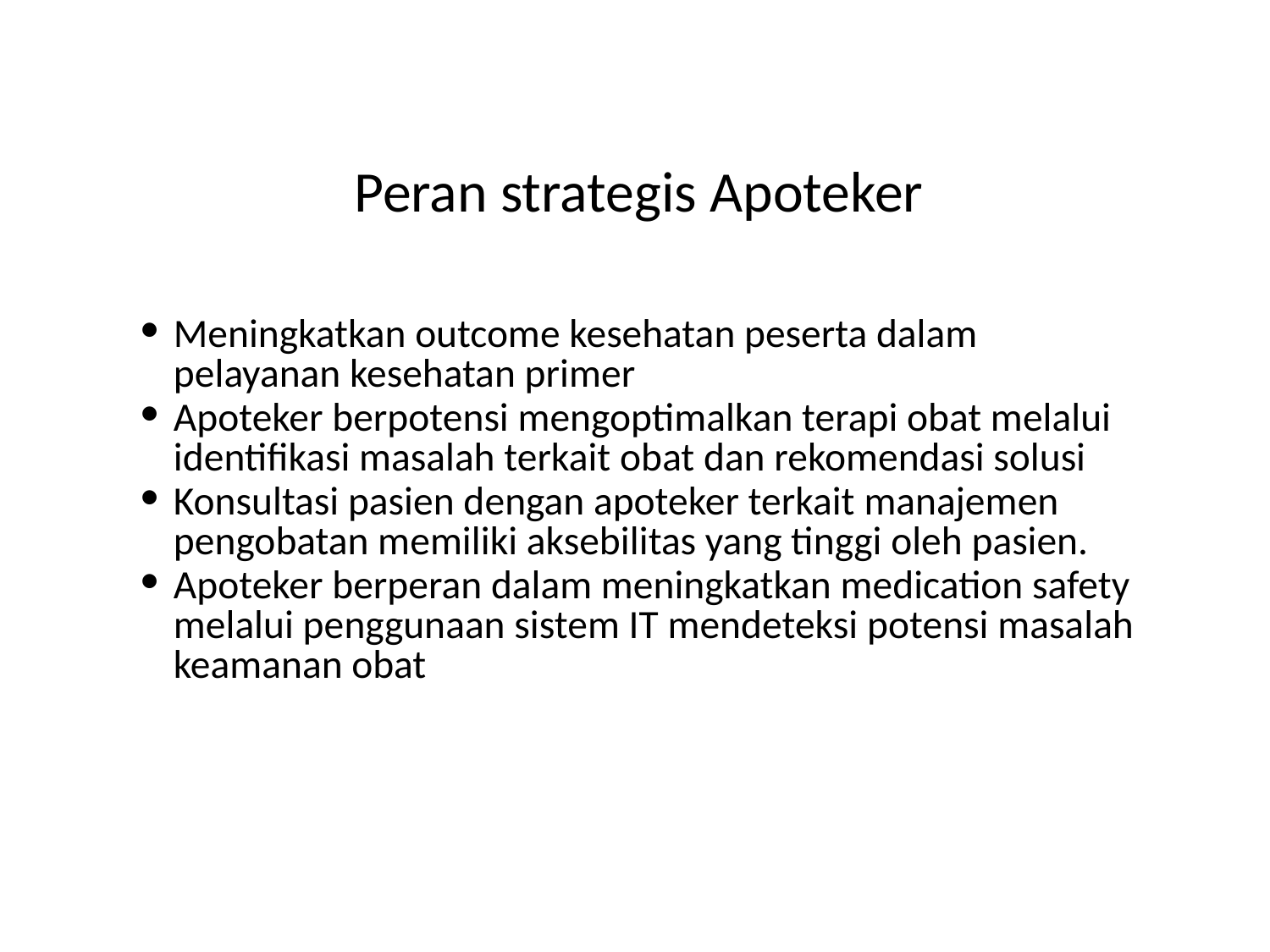

# Peran strategis Apoteker
Meningkatkan outcome kesehatan peserta dalam pelayanan kesehatan primer
Apoteker berpotensi mengoptimalkan terapi obat melalui identifikasi masalah terkait obat dan rekomendasi solusi
Konsultasi pasien dengan apoteker terkait manajemen pengobatan memiliki aksebilitas yang tinggi oleh pasien.
Apoteker berperan dalam meningkatkan medication safety melalui penggunaan sistem IT mendeteksi potensi masalah keamanan obat